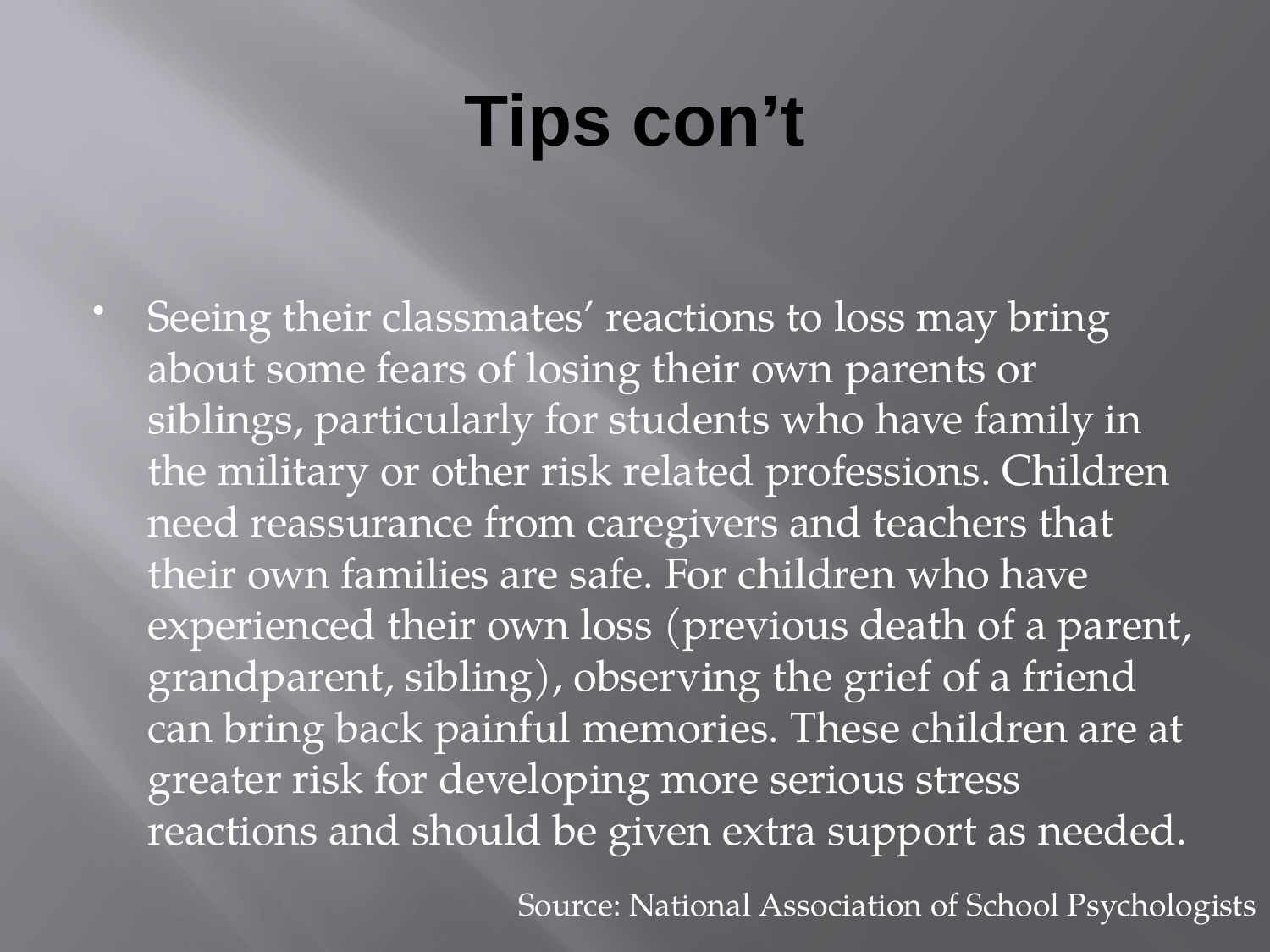

# Tips con’t

Seeing their classmates’ reactions to loss may bring about some fears of losing their own parents or siblings, particularly for students who have family in the military or other risk related professions. Children need reassurance from caregivers and teachers that their own families are safe. For children who have experienced their own loss (previous death of a parent, grandparent, sibling), observing the grief of a friend can bring back painful memories. These children are at greater risk for developing more serious stress reactions and should be given extra support as needed.

Source: National Association of School Psychologists